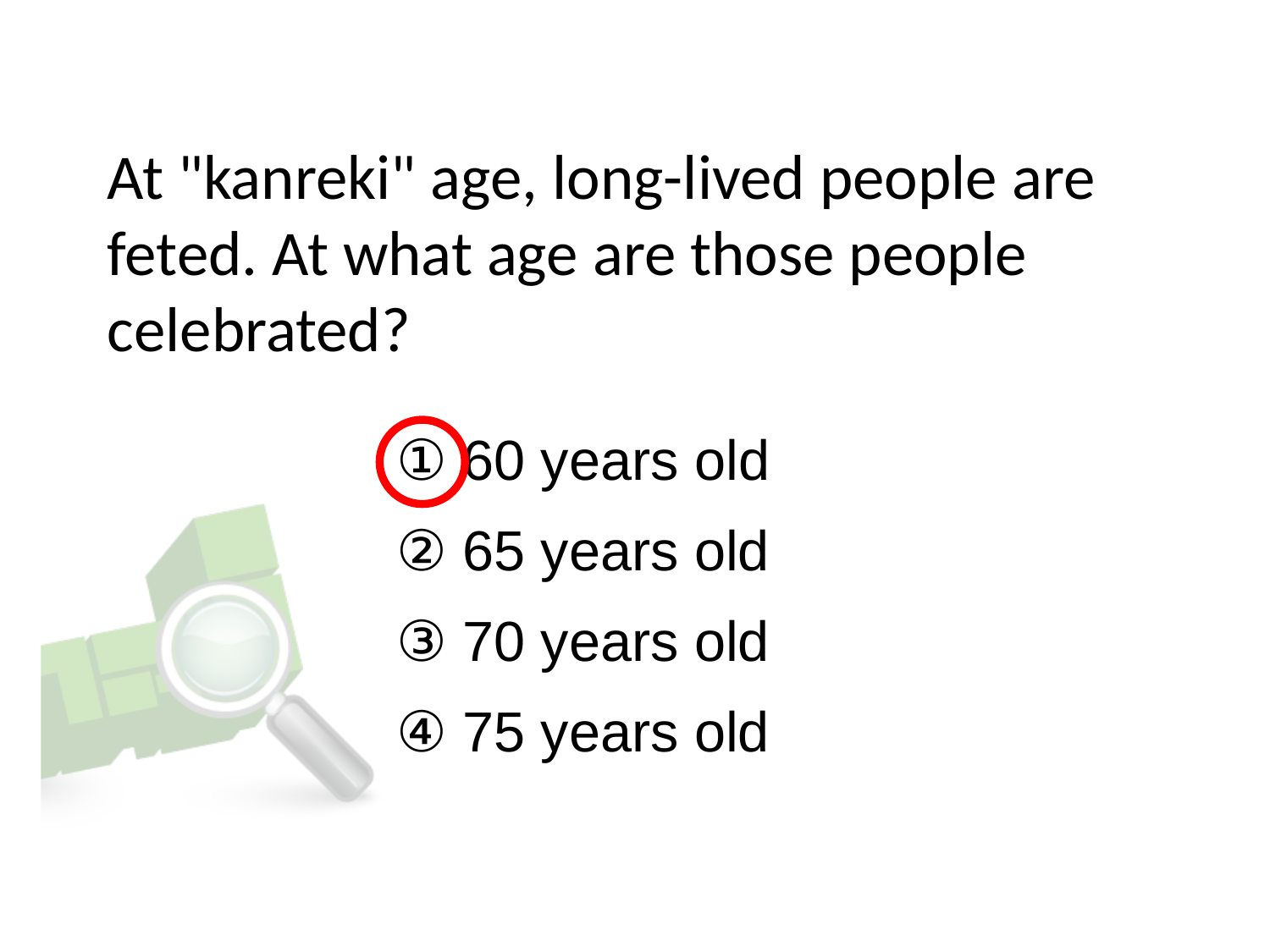

# At "kanreki" age, long-lived people are feted. At what age are those people celebrated?
① 60 years old
② 65 years old
③ 70 years old
④ 75 years old